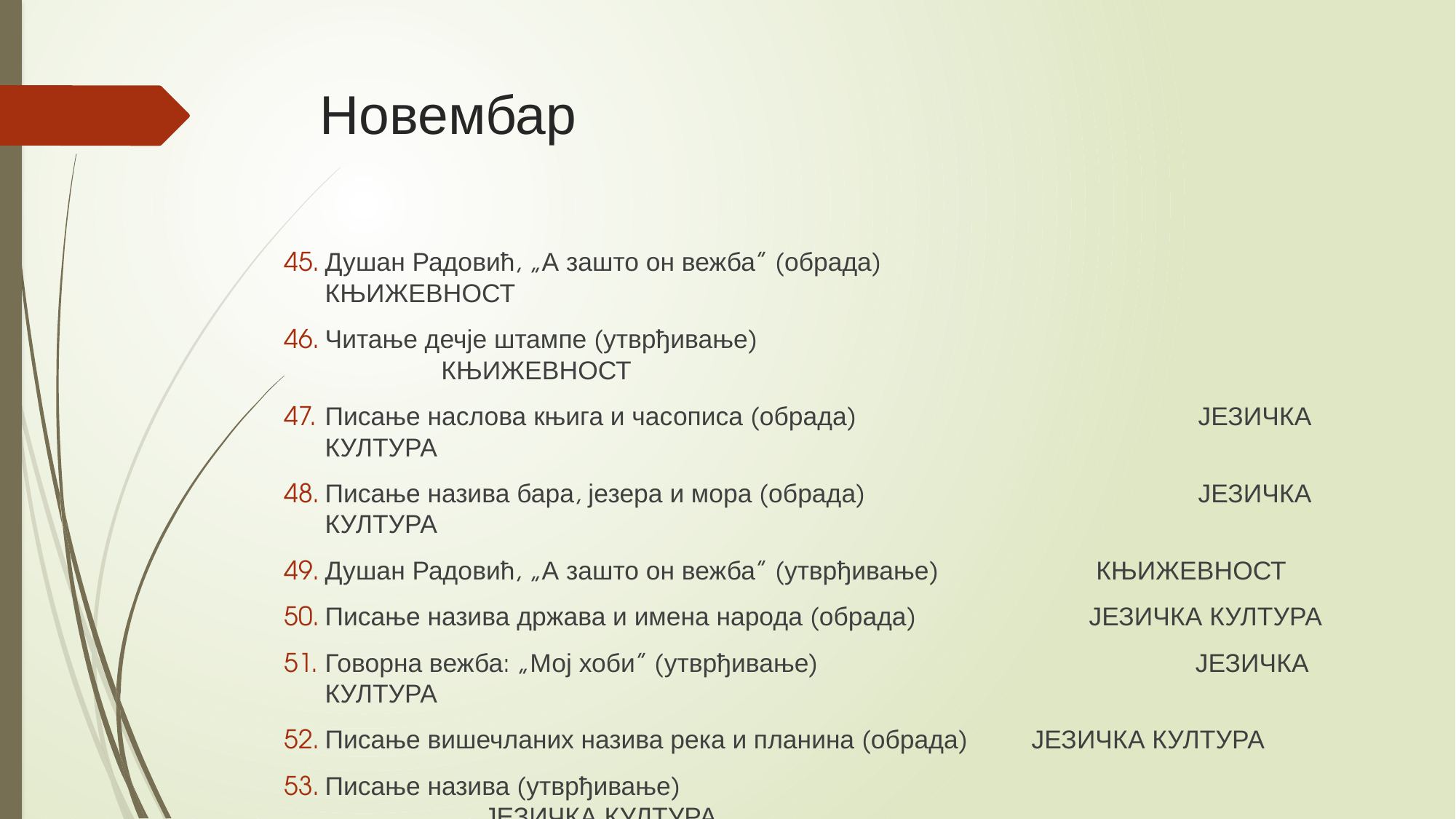

# Новембар
Душан Радовић, „А зашто он вежба” (обрада) 			 КЊИЖЕВНОСТ
Читање дечје штампе (утврђивање) 						 КЊИЖЕВНОСТ
Писање наслова књига и часописа (обрада) 				ЈЕЗИЧКА КУЛТУРА
Писање назива бара, језера и мора (обрада) 			ЈЕЗИЧКА КУЛТУРА
Душан Радовић, „А зашто он вежба” (утврђивање) 		 КЊИЖЕВНОСТ
Писање назива држава и имена народа (обрада) 		ЈЕЗИЧКА КУЛТУРА
Говорна вежба: „Мој хоби” (утврђивање) 			               ЈЕЗИЧКА КУЛТУРА
Писање вишечланих назива река и планина (обрада)         ЈЕЗИЧКА КУЛТУРА
Писање назива (утврђивање) 							       ЈЕЗИЧКА КУЛТУРА
Контролни задатак – правопис: писање назива (провера)	    ЈЕЗИЧКА КУЛТУРА